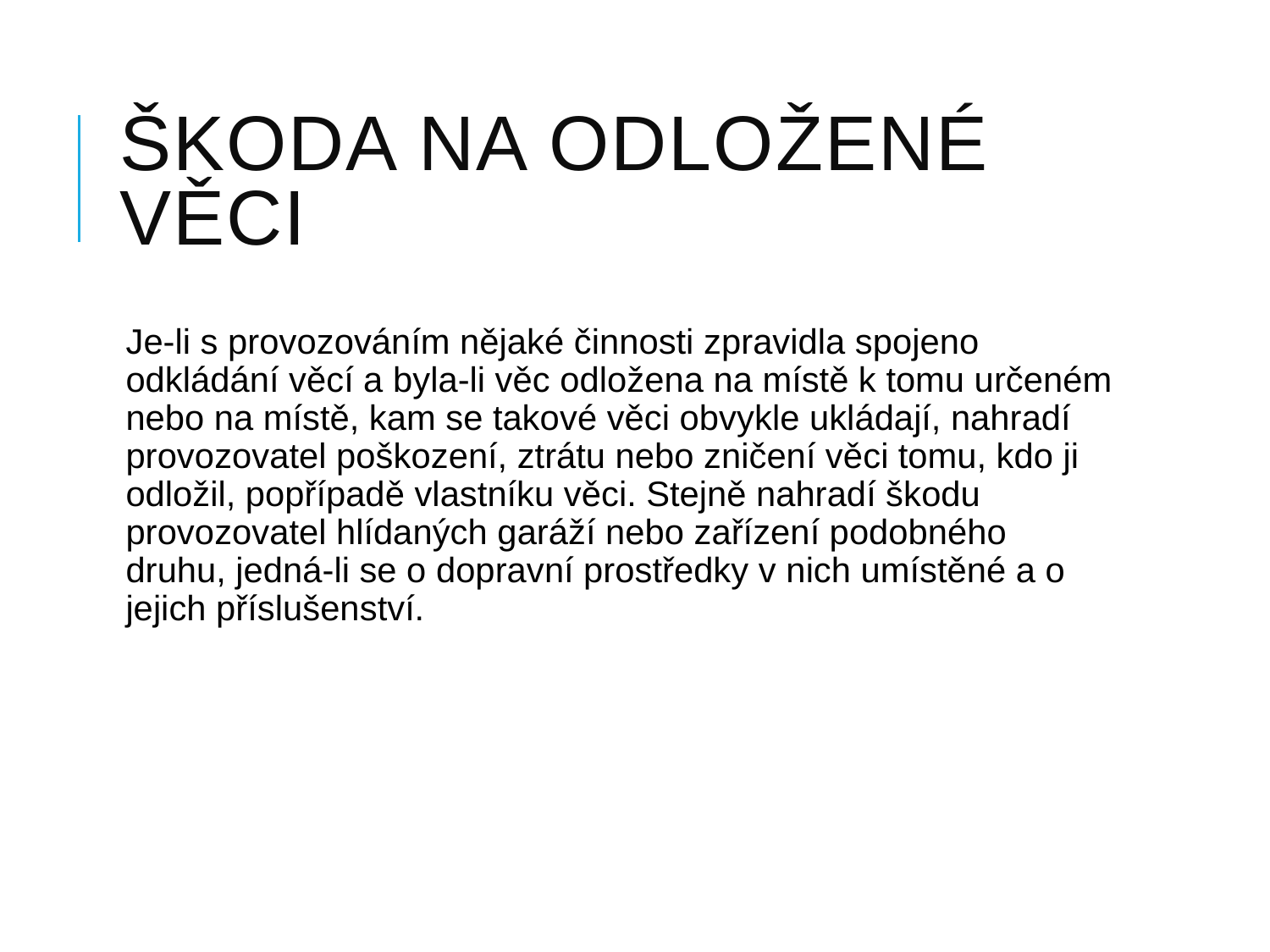

# Škoda na odložené věci
Je-li s provozováním nějaké činnosti zpravidla spojeno odkládání věcí a byla-li věc odložena na místě k tomu určeném nebo na místě, kam se takové věci obvykle ukládají, nahradí provozovatel poškození, ztrátu nebo zničení věci tomu, kdo ji odložil, popřípadě vlastníku věci. Stejně nahradí škodu provozovatel hlídaných garáží nebo zařízení podobného druhu, jedná-li se o dopravní prostředky v nich umístěné a o jejich příslušenství.